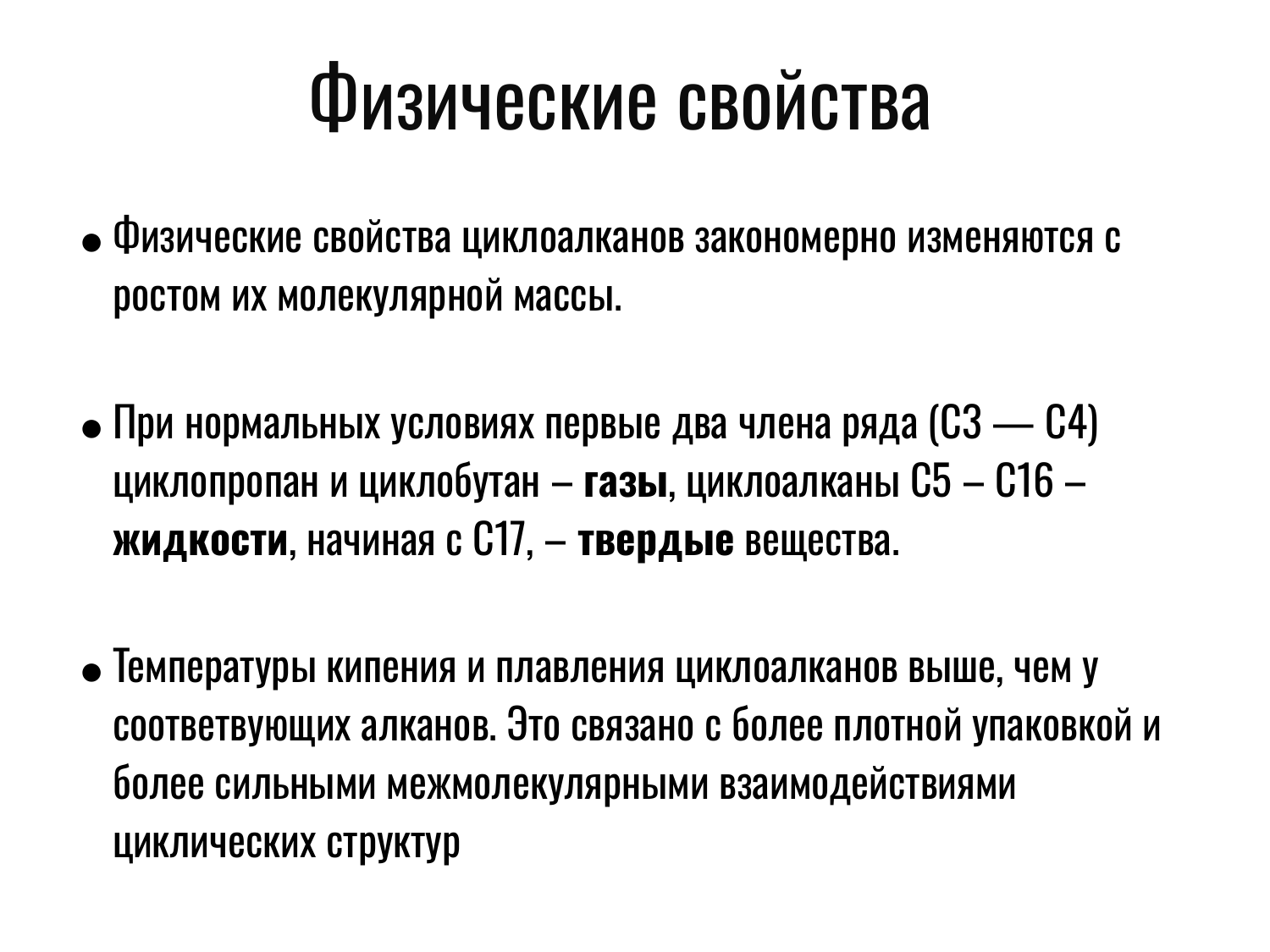

# Физические свойства
Физические свойства циклоалканов закономерно изменяются с ростом их молекулярной массы.

Пpи ноpмальных условиях первые два члена ряда (C3 — C4) циклопpопан и циклобутан – газы, циклоалканы С5 – С16 – жидкости, начиная с С17, – твердые вещества.

Температуры кипения и плавления циклоалканов выше, чем у соответвующих алканов. Это связано с более плотной упаковкой и более сильными межмолекулярными взаимодействиями циклических структур